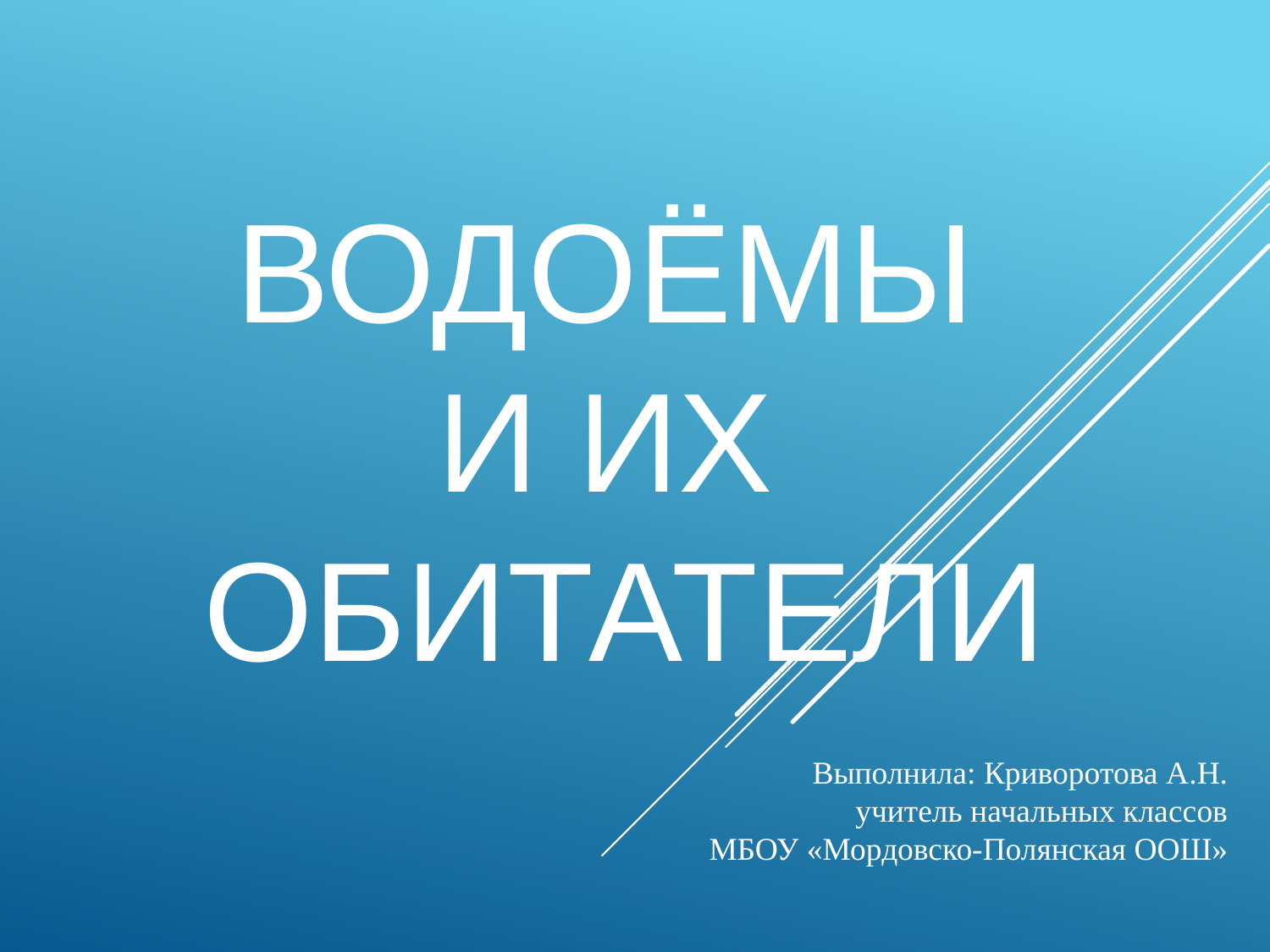

# ВОДОЁМЫ И ИХ ОБИТАТЕЛИ
Выполнила: Криворотова А.Н.
учитель начальных классов
МБОУ «Мордовско-Полянская ООШ»